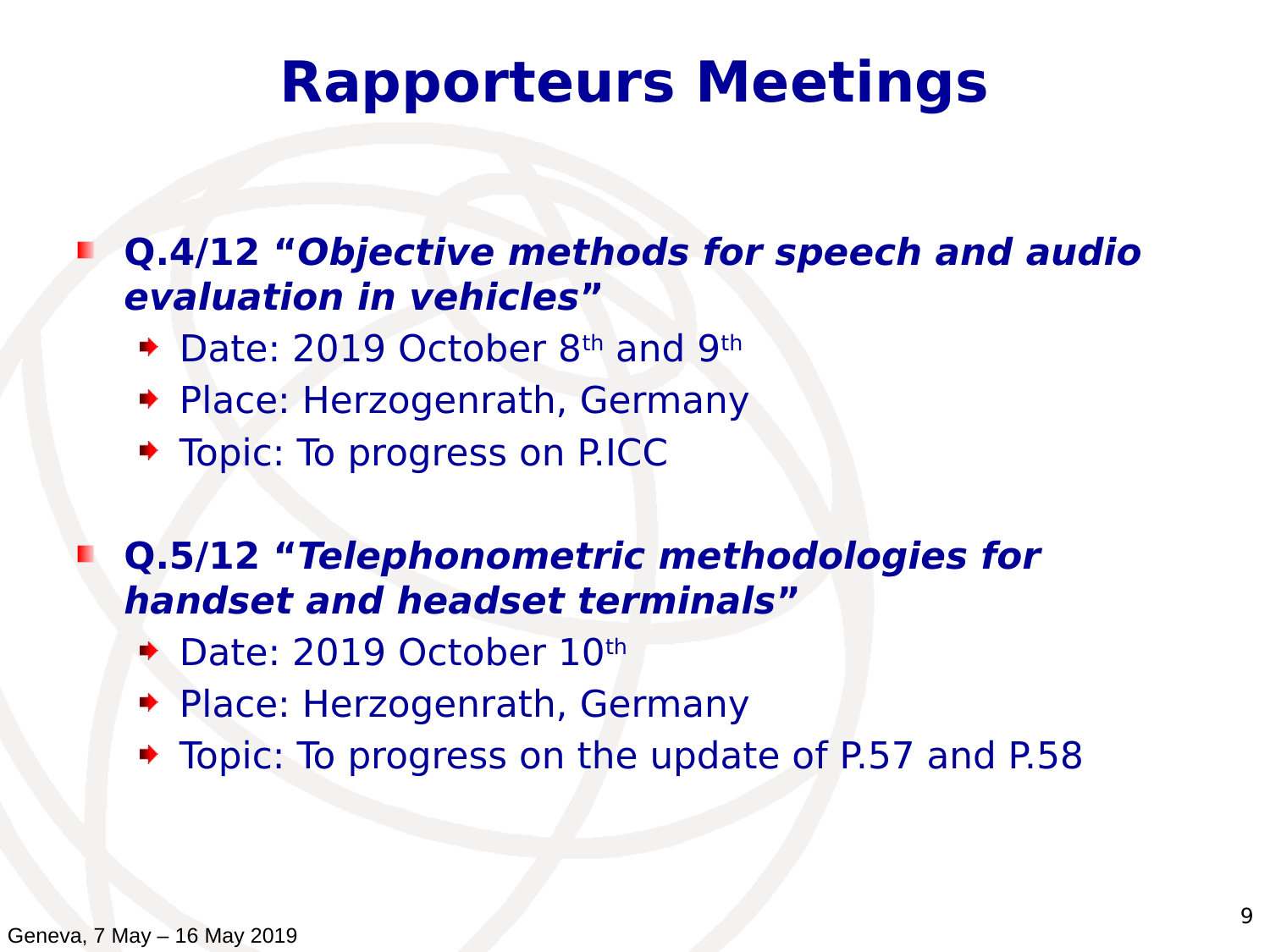

# Rapporteurs Meetings
Q.4/12 “Objective methods for speech and audio evaluation in vehicles”
Date: 2019 October 8th and 9th
Place: Herzogenrath, Germany
Topic: To progress on P.ICC

Q.5/12 “Telephonometric methodologies for handset and headset terminals”
Date: 2019 October 10th
Place: Herzogenrath, Germany
Topic: To progress on the update of P.57 and P.58
9
Geneva, 7 May – 16 May 2019